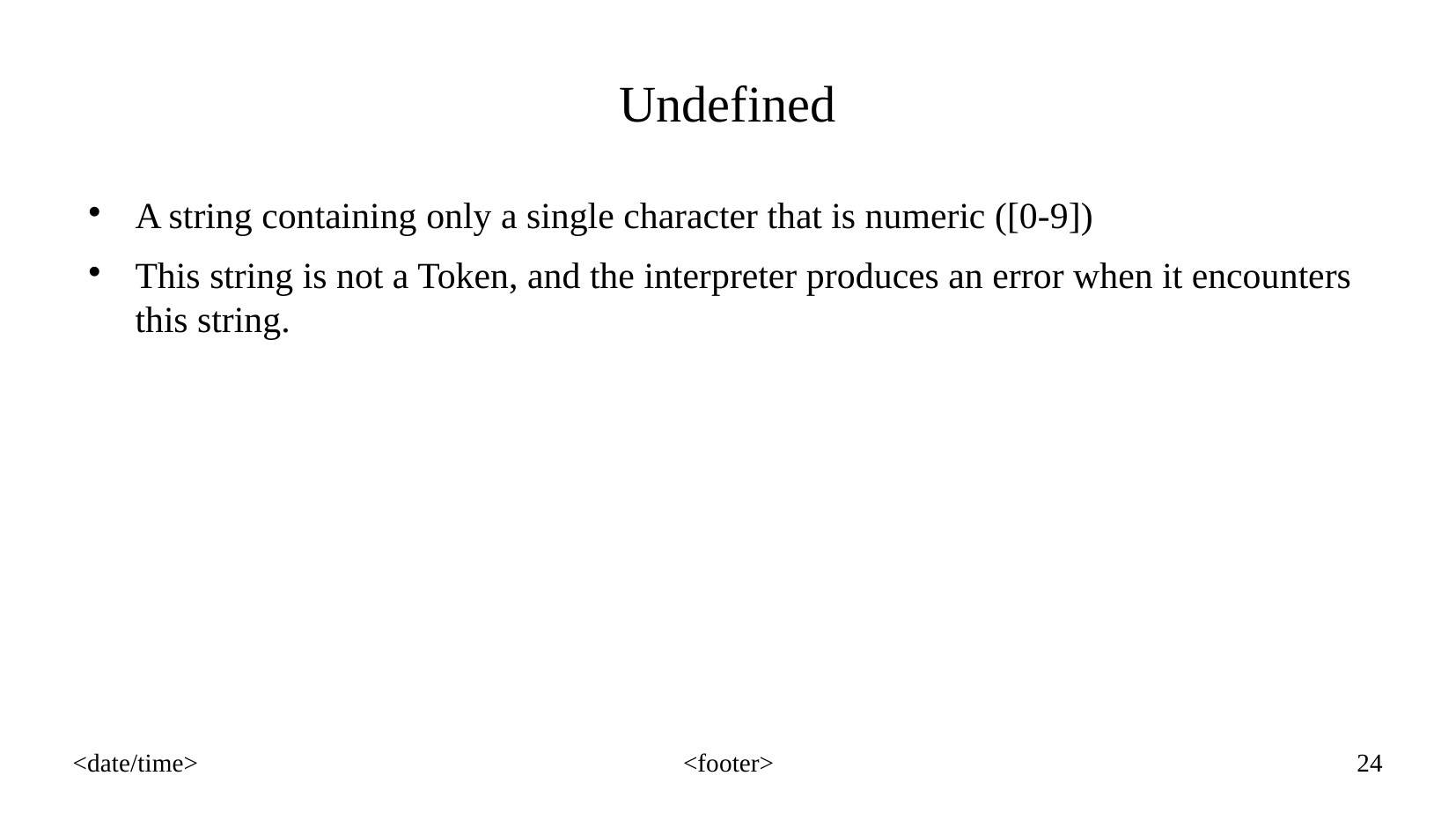

Undefined
A string containing only a single character that is numeric ([0-9])
This string is not a Token, and the interpreter produces an error when it encounters this string.